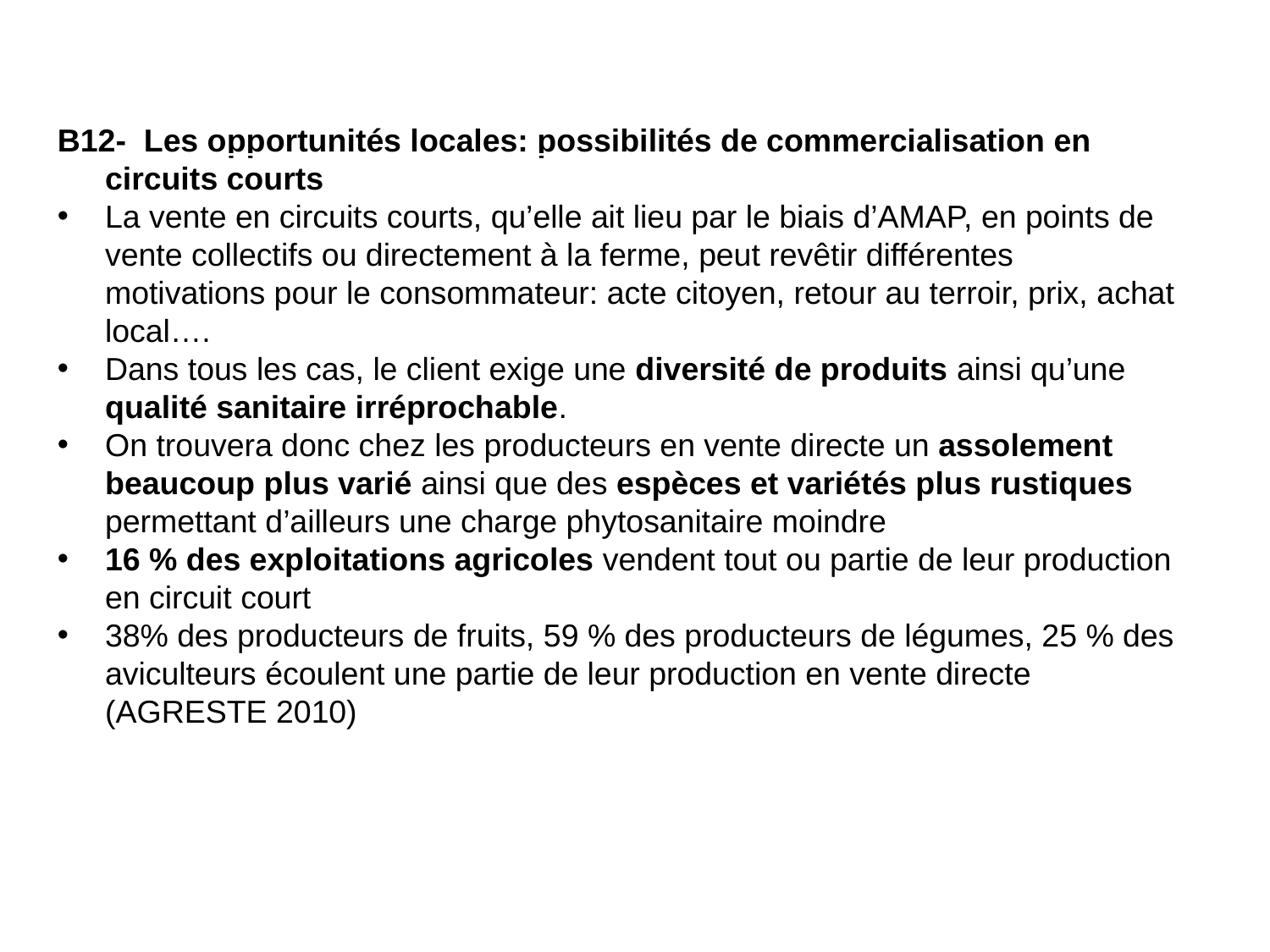

B12-  Les opportunités locales: possibilités de commercialisation en circuits courts
La vente en circuits courts, qu’elle ait lieu par le biais d’AMAP, en points de vente collectifs ou directement à la ferme, peut revêtir différentes motivations pour le consommateur: acte citoyen, retour au terroir, prix, achat local….
Dans tous les cas, le client exige une diversité de produits ainsi qu’une qualité sanitaire irréprochable.
On trouvera donc chez les producteurs en vente directe un assolement beaucoup plus varié ainsi que des espèces et variétés plus rustiques permettant d’ailleurs une charge phytosanitaire moindre
16 % des exploitations agricoles vendent tout ou partie de leur production en circuit court
38% des producteurs de fruits, 59 % des producteurs de légumes, 25 % des aviculteurs écoulent une partie de leur production en vente directe (AGRESTE 2010)